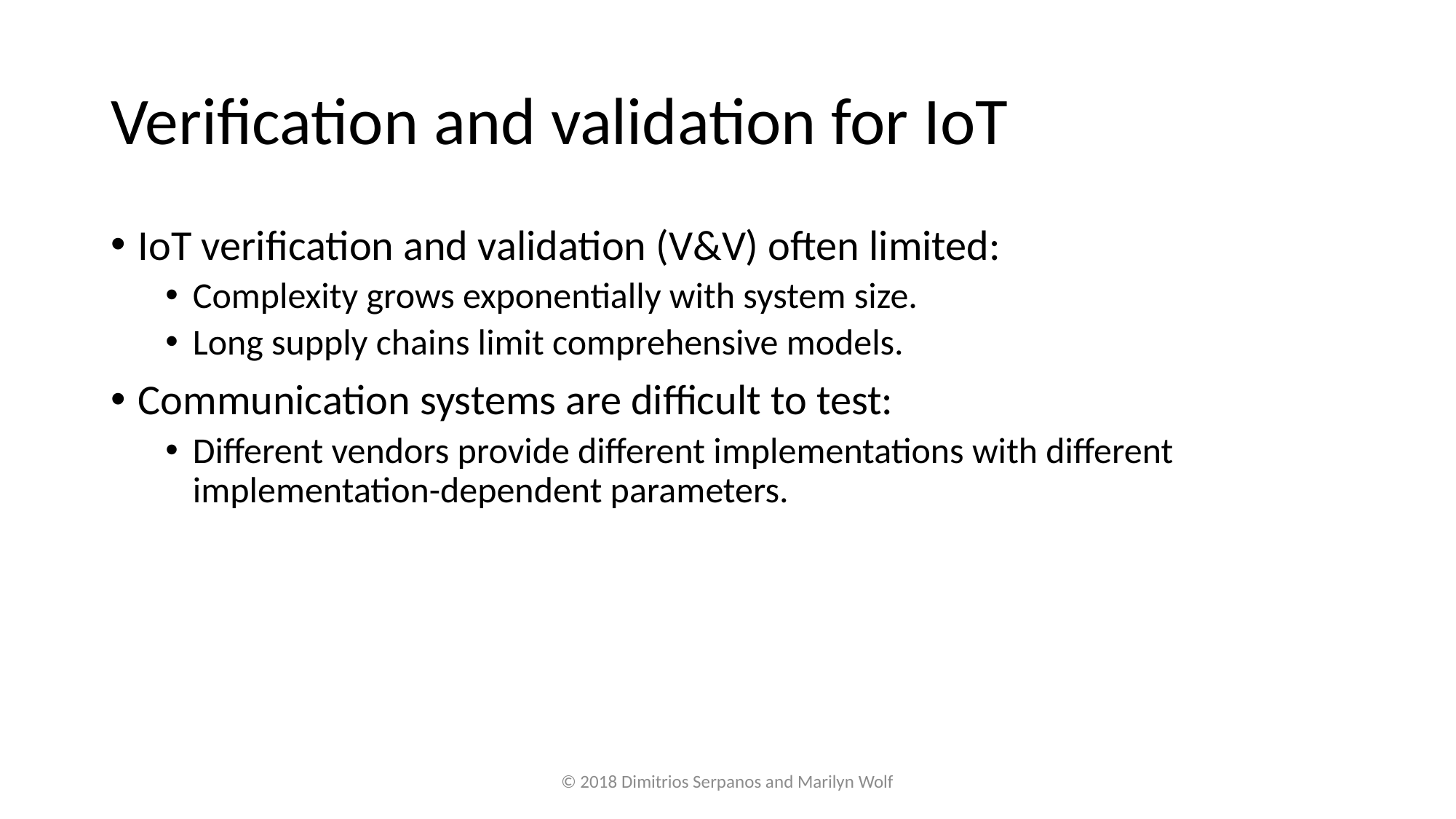

# Verification and validation for IoT
IoT verification and validation (V&V) often limited:
Complexity grows exponentially with system size.
Long supply chains limit comprehensive models.
Communication systems are difficult to test:
Different vendors provide different implementations with different implementation-dependent parameters.
© 2018 Dimitrios Serpanos and Marilyn Wolf